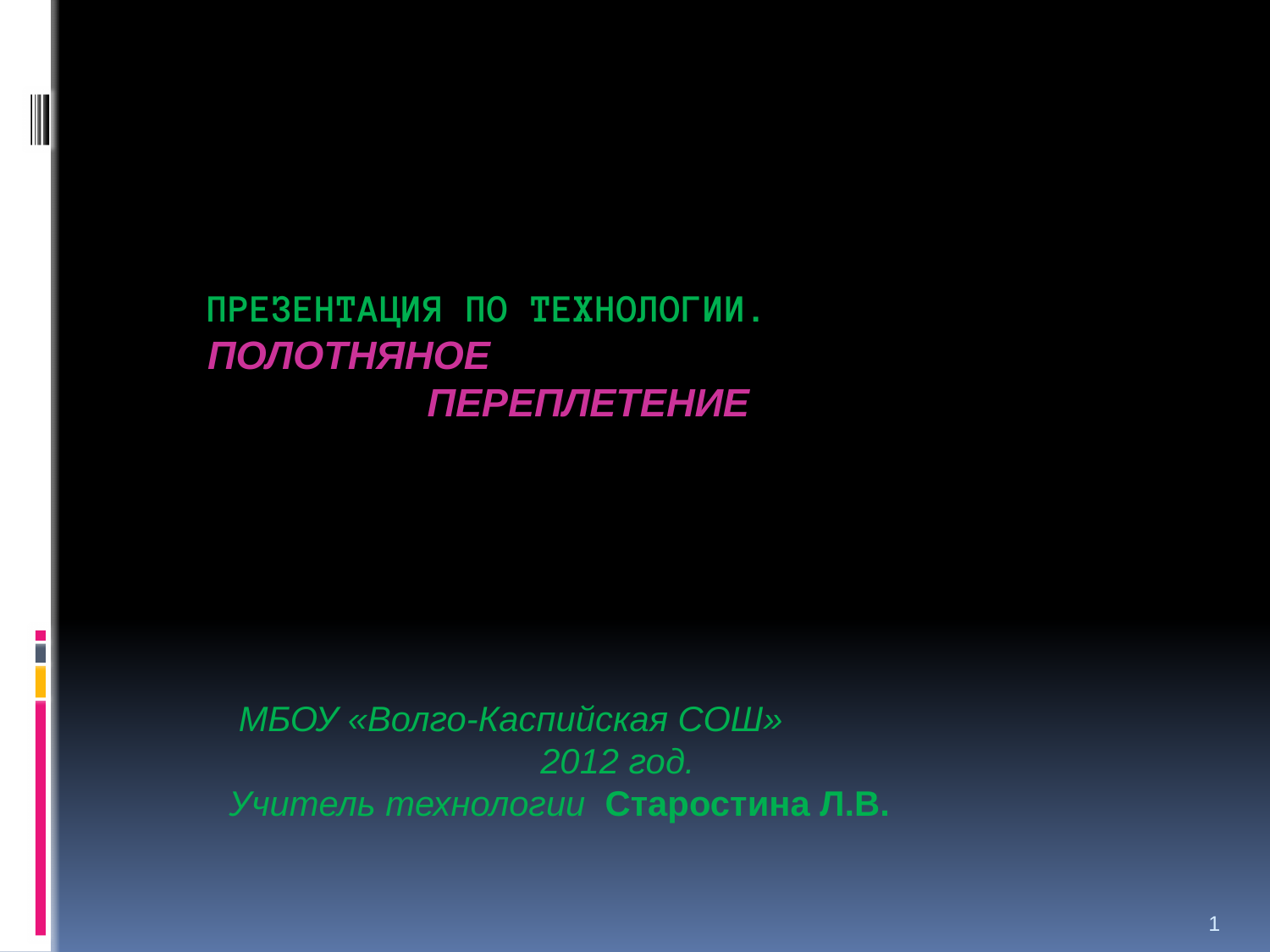

# Презентация по технологии. Полотняное переплетение
 МБОУ «Волго-Каспийская СОШ»
                                2012 год.
Учитель технологии  Старостина Л.В.
1